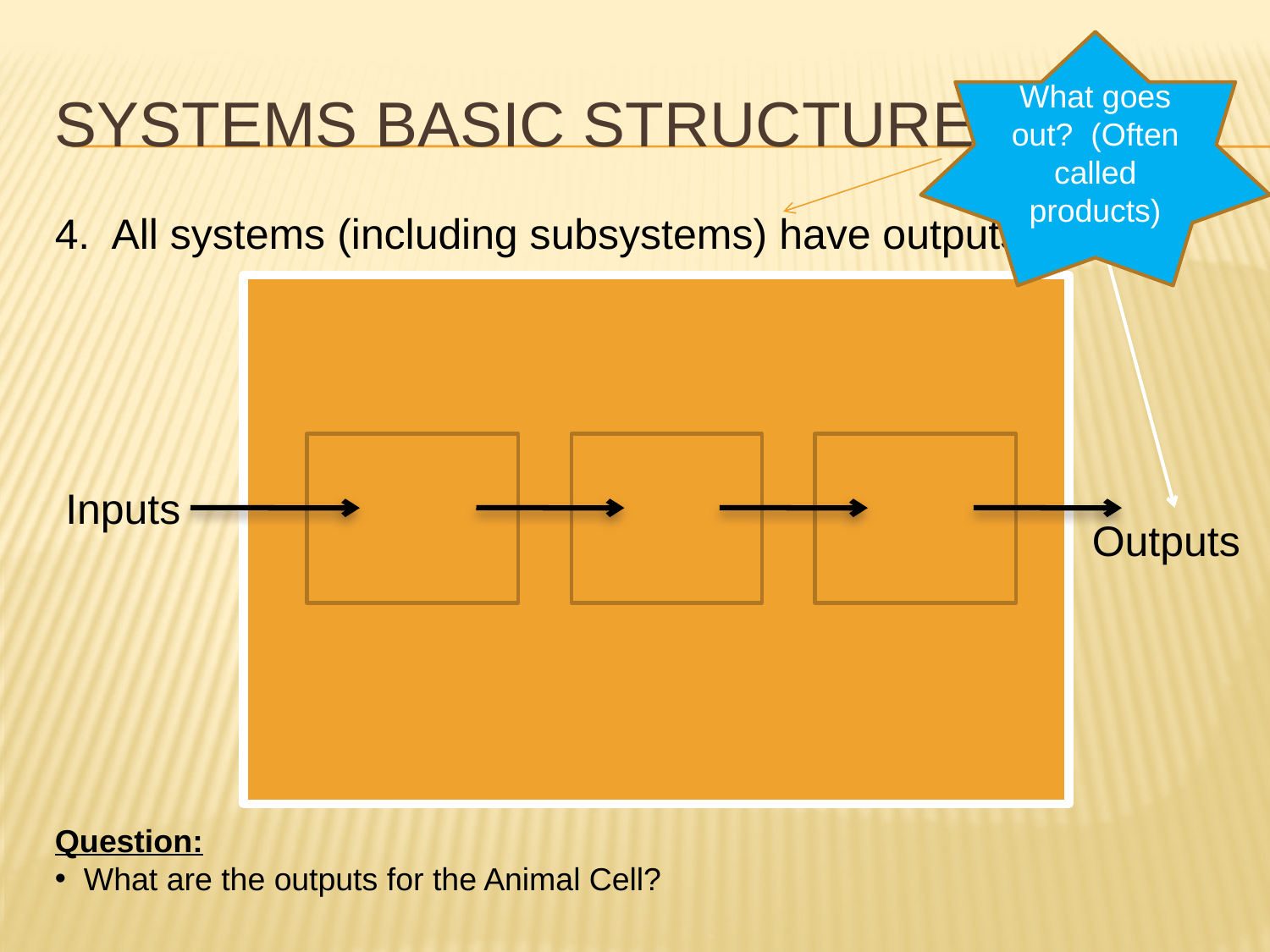

What goes out?  (Often called products)
# Systems Basic Structures
4.  All systems (including subsystems) have outputs

Inputs
Outputs
Question:
  What are the outputs for the Animal Cell?